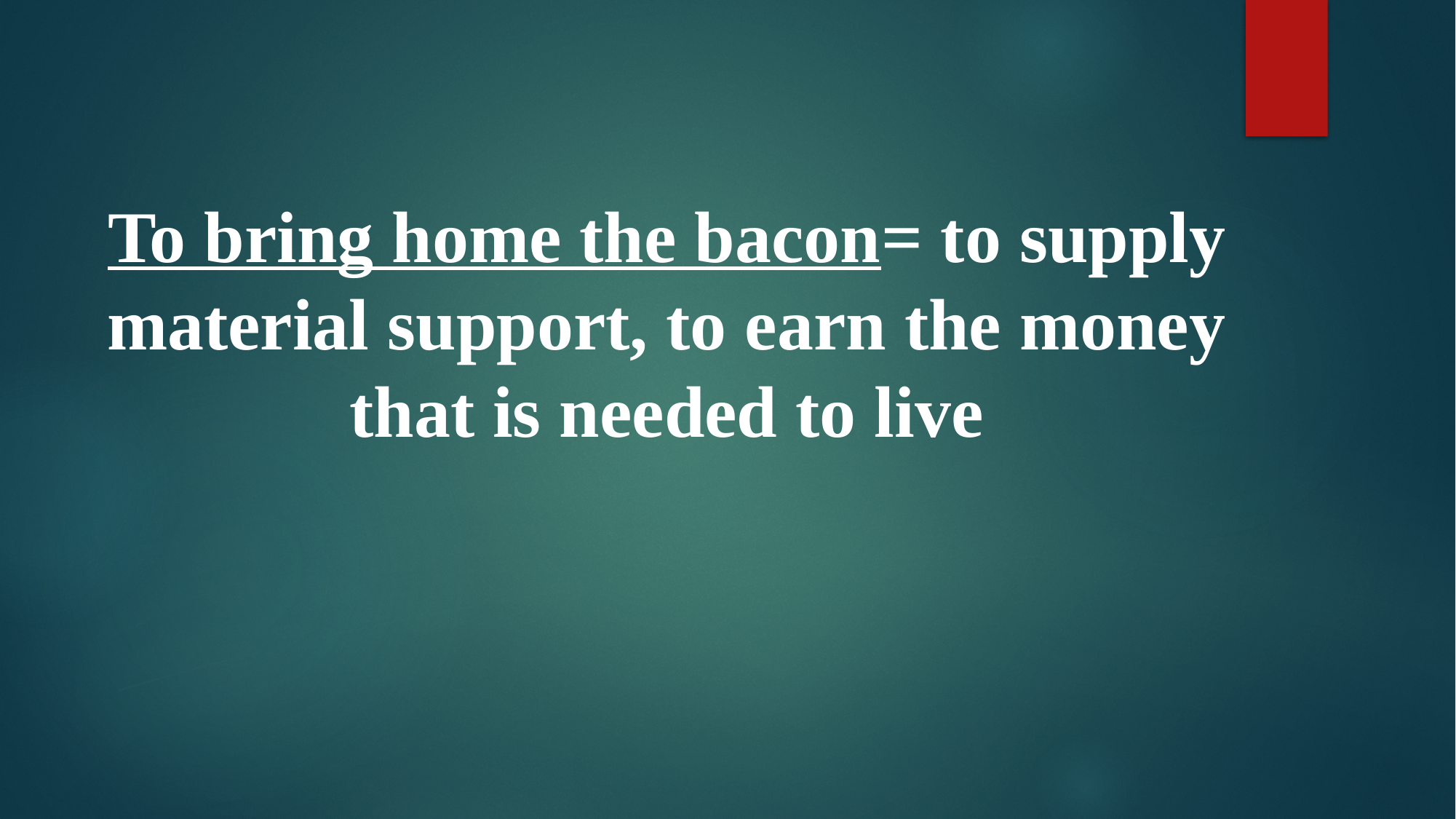

To bring home the bacon= to supply material support, to earn the money that is needed to live